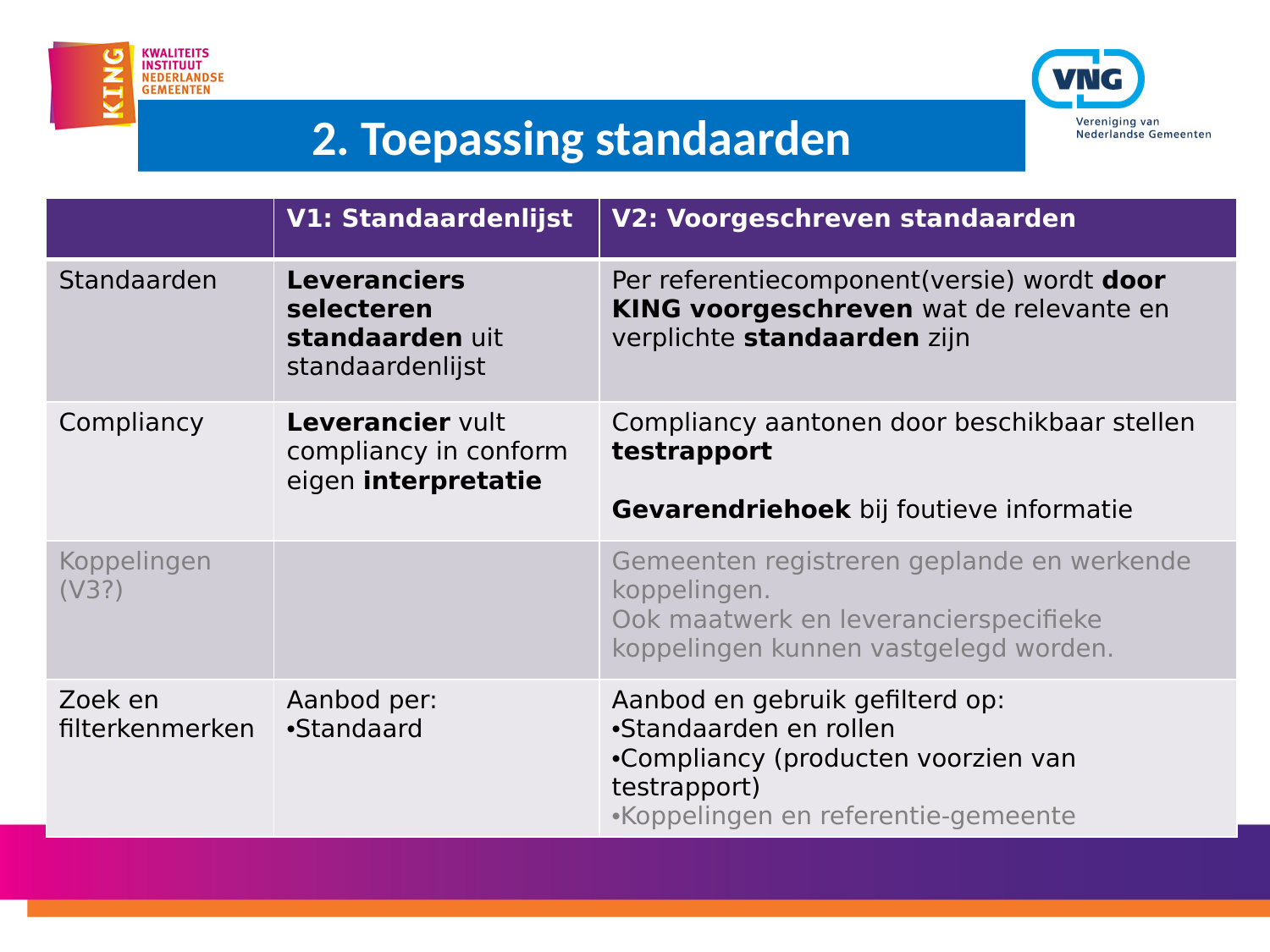

2. Toepassing standaarden
|  | V1: Standaardenlijst | V2: Voorgeschreven standaarden |
| --- | --- | --- |
| Standaarden | Leveranciers selecteren standaarden uit standaardenlijst | Per referentiecomponent(versie) wordt door KING voorgeschreven wat de relevante en verplichte standaarden zijn |
| Compliancy | Leverancier vult compliancy in conform eigen interpretatie | Compliancy aantonen door beschikbaar stellen testrapport Gevarendriehoek bij foutieve informatie |
| Koppelingen (V3?) |  | Gemeenten registreren geplande en werkende koppelingen. Ook maatwerk en leverancierspecifieke koppelingen kunnen vastgelegd worden. |
| Zoek en filterkenmerken | Aanbod per: Standaard | Aanbod en gebruik gefilterd op: Standaarden en rollen Compliancy (producten voorzien van testrapport) Koppelingen en referentie-gemeente |